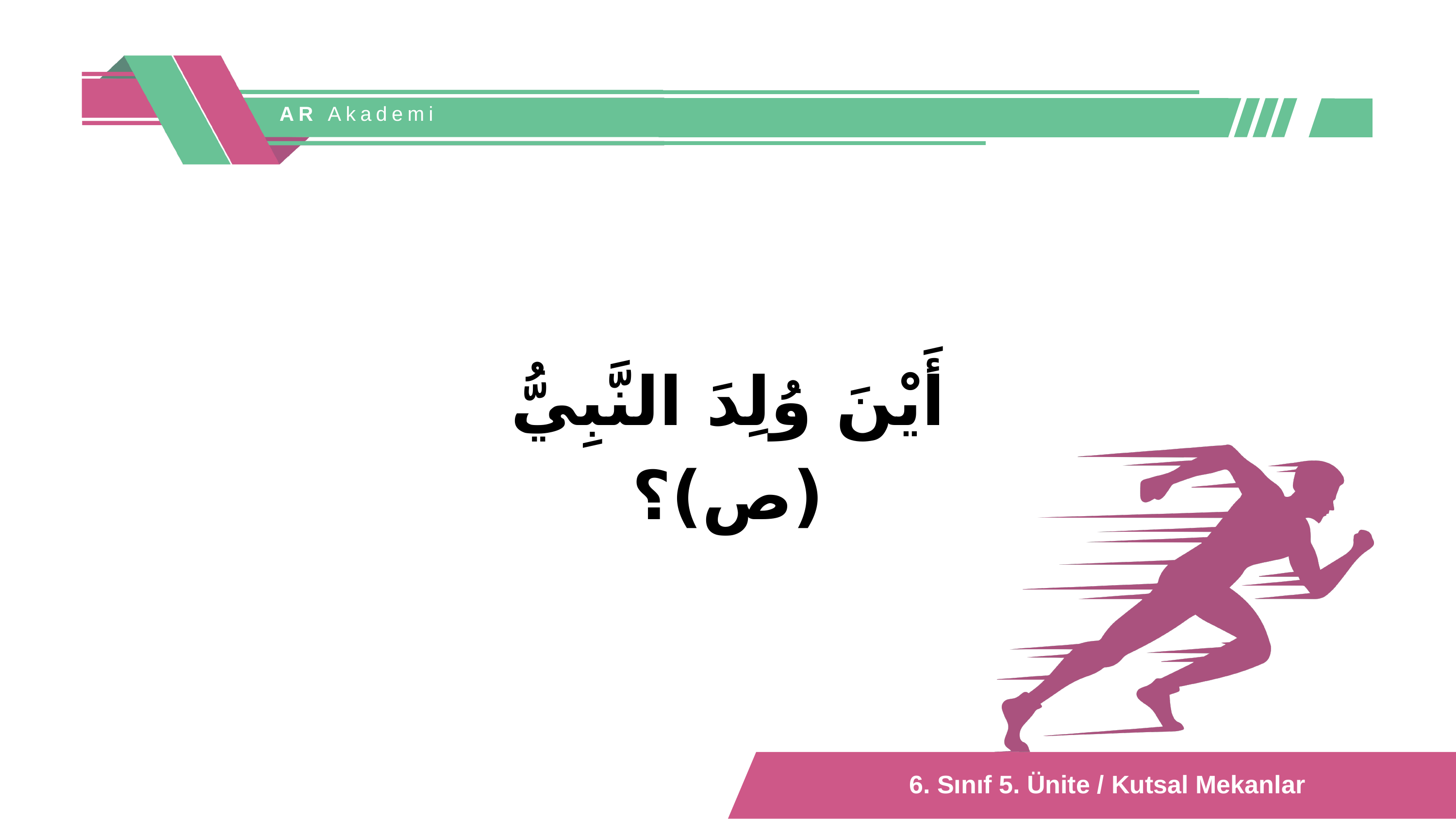

AR Akademi
أَيْنَ وُلِدَ النَّبِيُّ (ص)؟

6. Sınıf 5. Ünite / Kutsal Mekanlar